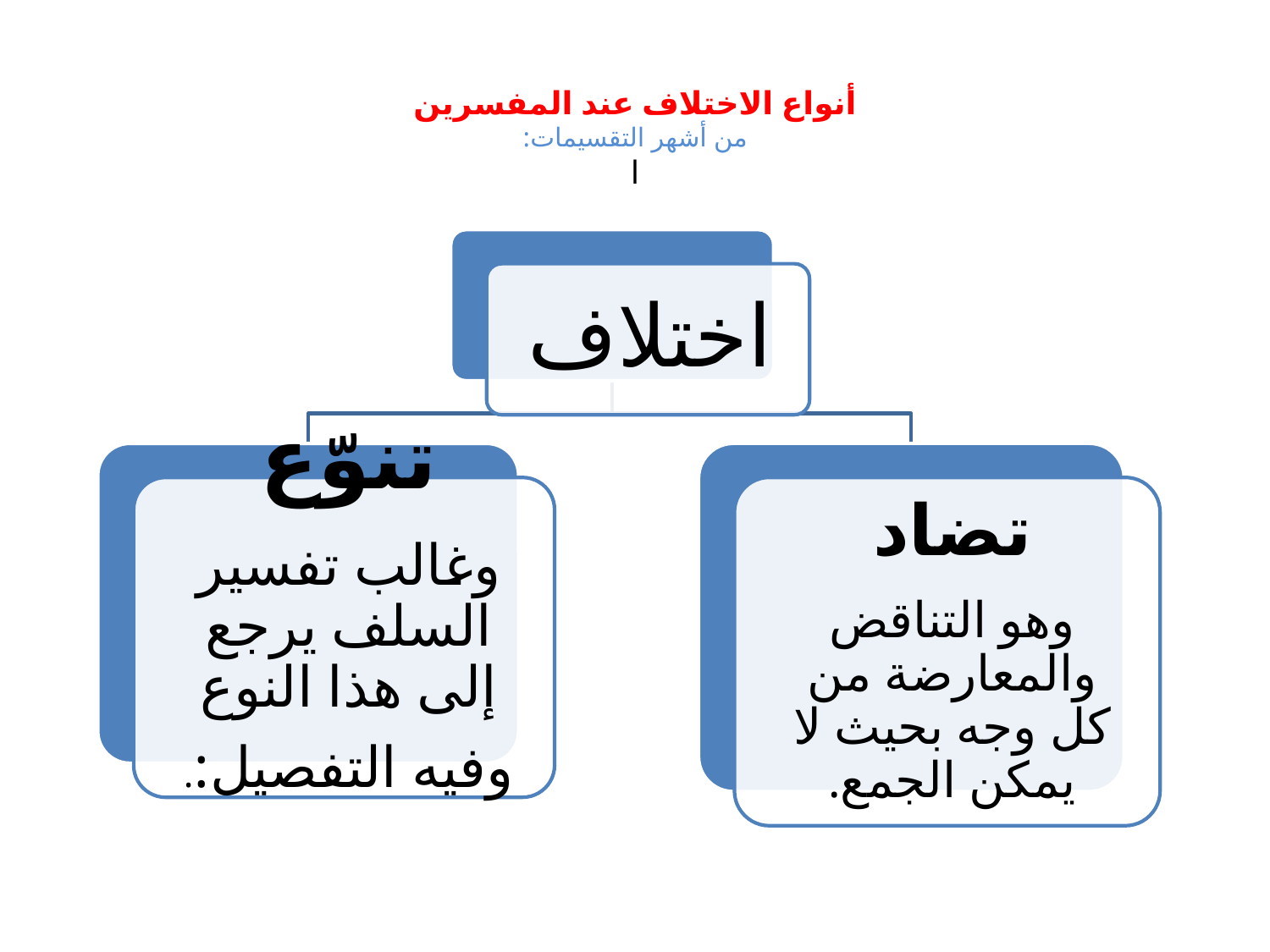

# أنواع الاختلاف عند المفسرين من أشهر التقسيمات: ا
اختلاف
تنوّع
وغالب تفسير السلف يرجع إلى هذا النوع
وفيه التفصيل:.

تضاد
وهو التناقض والمعارضة من كل وجه بحيث لا يمكن الجمع.